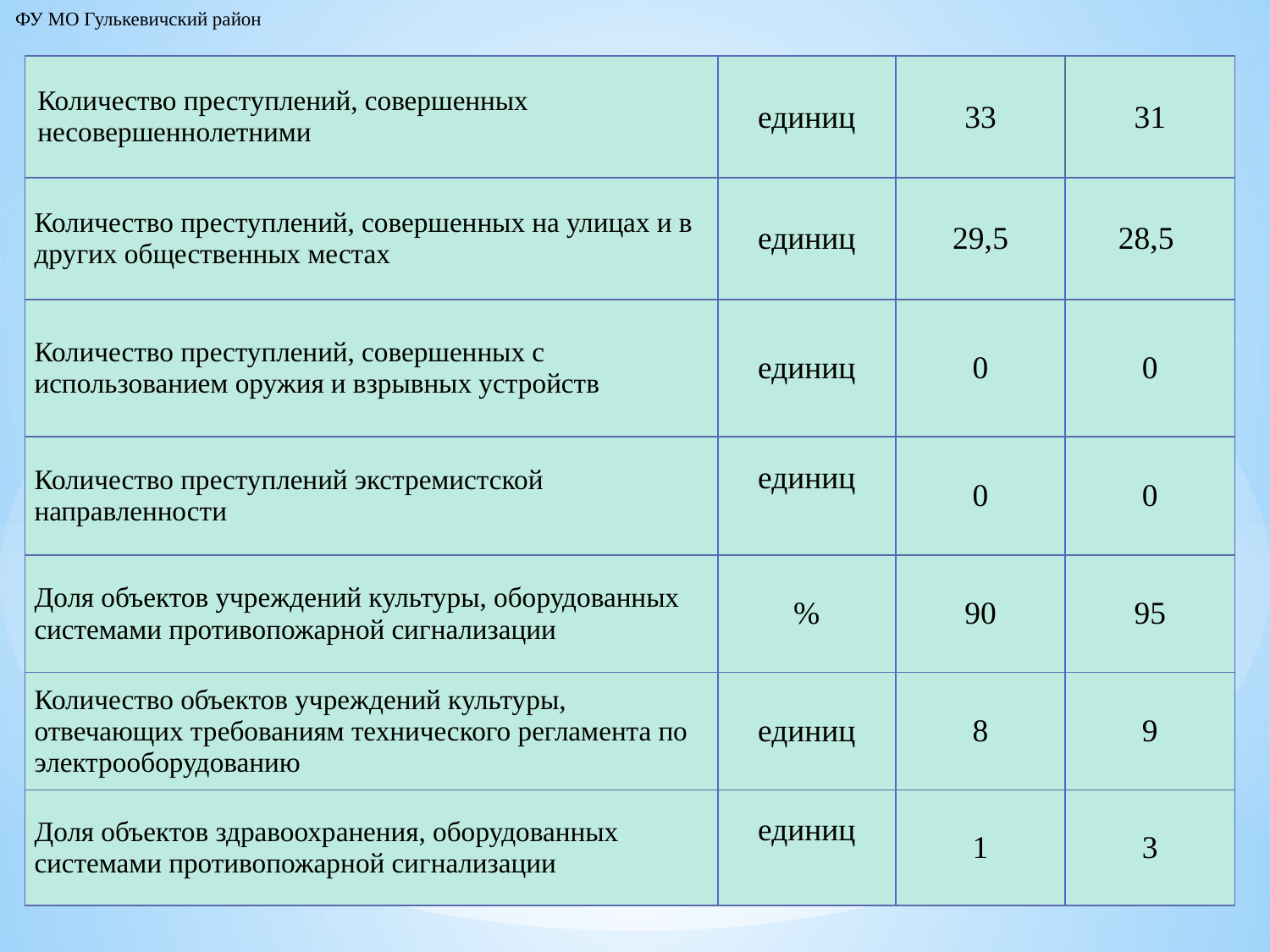

ФУ МО Гулькевичский район
| Количество преступлений, совершенных несовершеннолетними | единиц | 33 | 31 |
| --- | --- | --- | --- |
| Количество преступлений, совершенных на улицах и в других общественных местах | единиц | 29,5 | 28,5 |
| Количество преступлений, совершенных с использованием оружия и взрывных устройств | единиц | 0 | 0 |
| Количество преступлений экстремистской направленности | единиц | 0 | 0 |
| Доля объектов учреждений культуры, оборудованных системами противопожарной сигнализации | % | 90 | 95 |
| Количество объектов учреждений культуры, отвечающих требованиям технического регламента по электрооборудованию | единиц | 8 | 9 |
| Доля объектов здравоохранения, оборудованных системами противопожарной сигнализации | единиц | 1 | 3 |